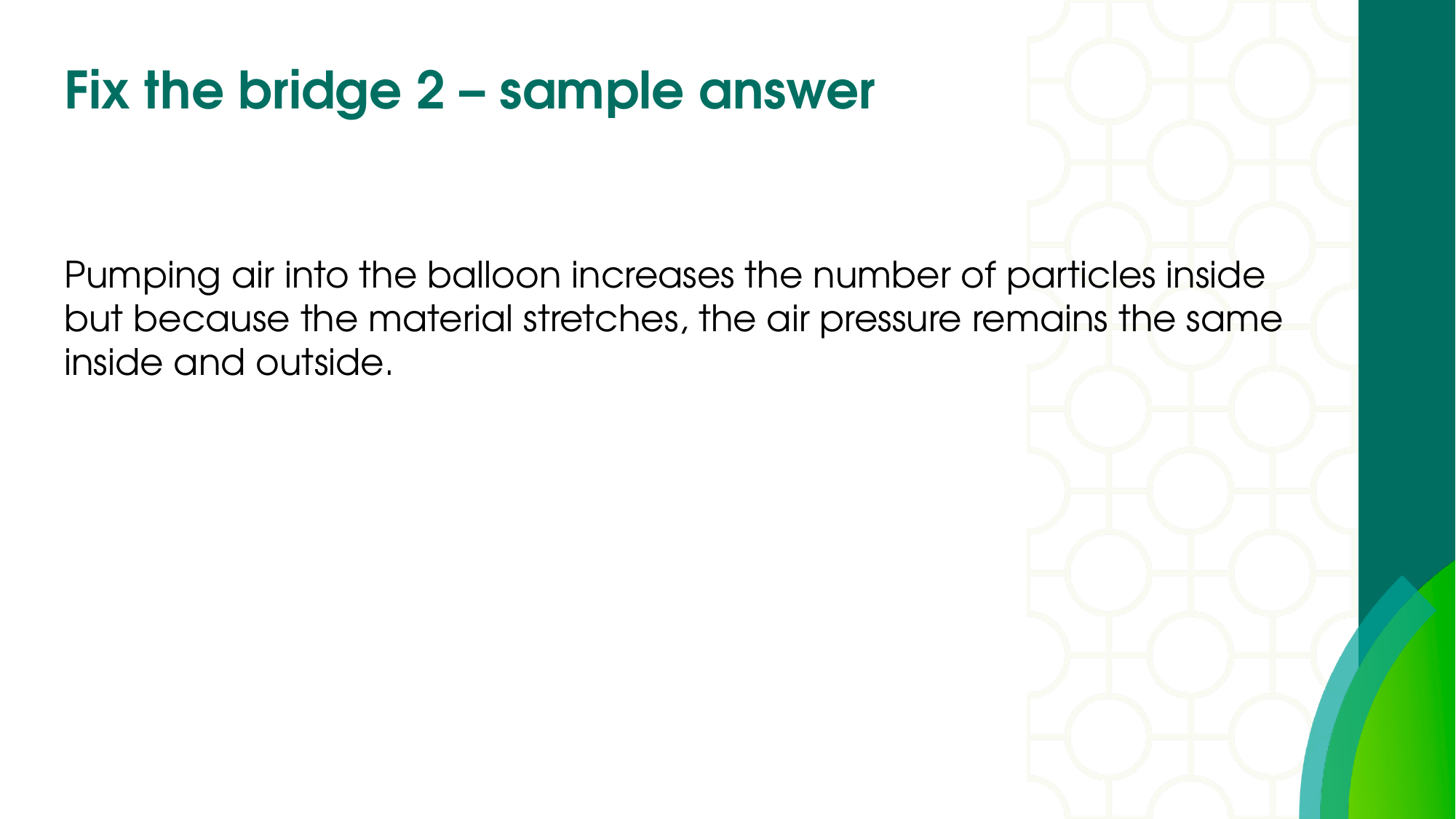

# Fix the bridge 2 – sample answer
Pumping air into the balloon increases the number of particles inside but because the material stretches, the air pressure remains the same inside and outside.